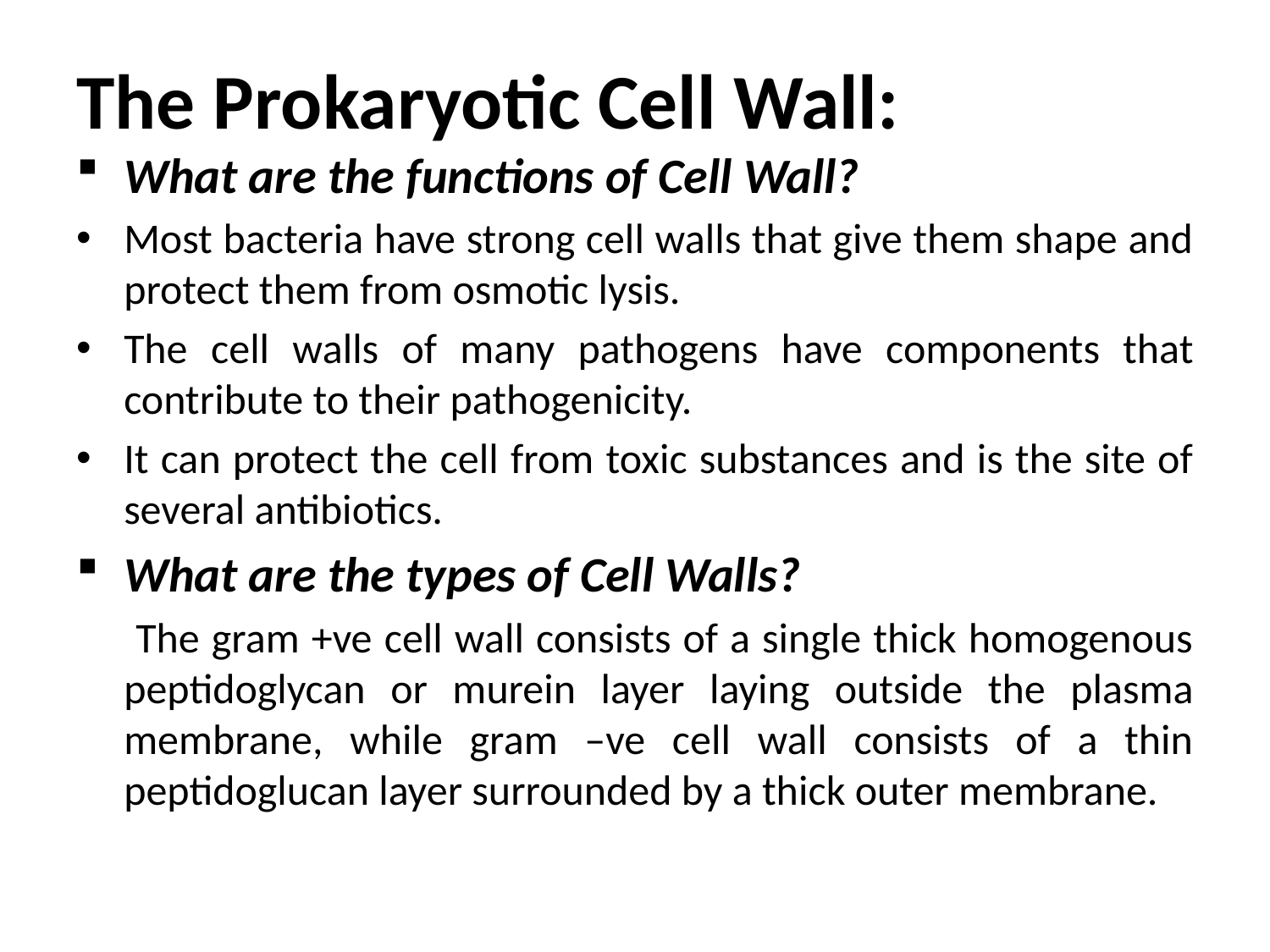

# The Prokaryotic Cell Wall:
What are the functions of Cell Wall?
Most bacteria have strong cell walls that give them shape and protect them from osmotic lysis.
The cell walls of many pathogens have components that contribute to their pathogenicity.
It can protect the cell from toxic substances and is the site of several antibiotics.
What are the types of Cell Walls?
     The gram +ve cell wall consists of a single thick homogenous peptidoglycan or murein layer laying outside the plasma membrane, while gram –ve cell wall consists of a thin peptidoglucan layer surrounded by a thick outer membrane.